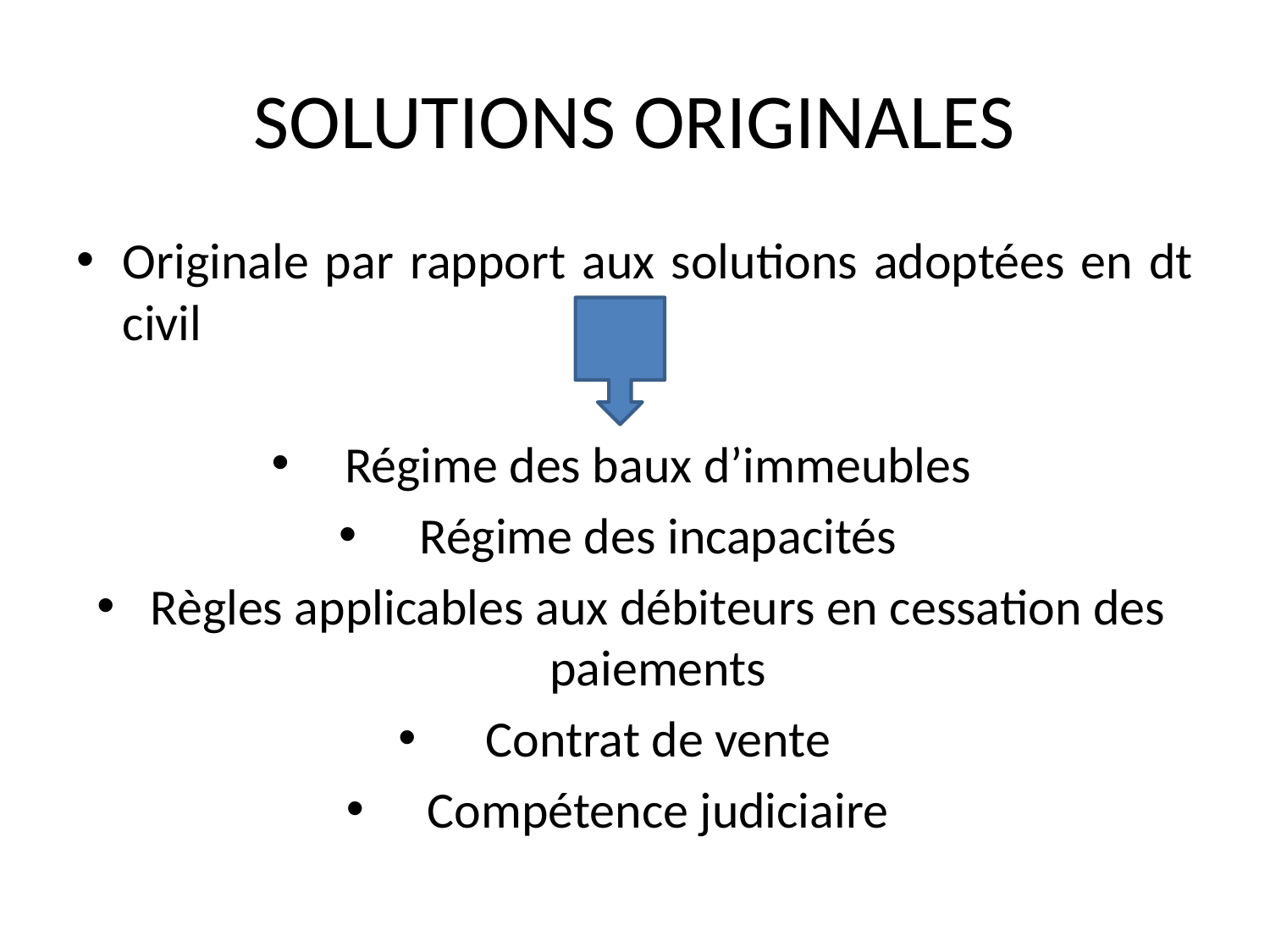

# SOLUTIONS ORIGINALES
Originale par rapport aux solutions adoptées en dt civil

Régime des baux d’immeubles
Régime des incapacités
Règles applicables aux débiteurs en cessation des paiements
Contrat de vente
Compétence judiciaire